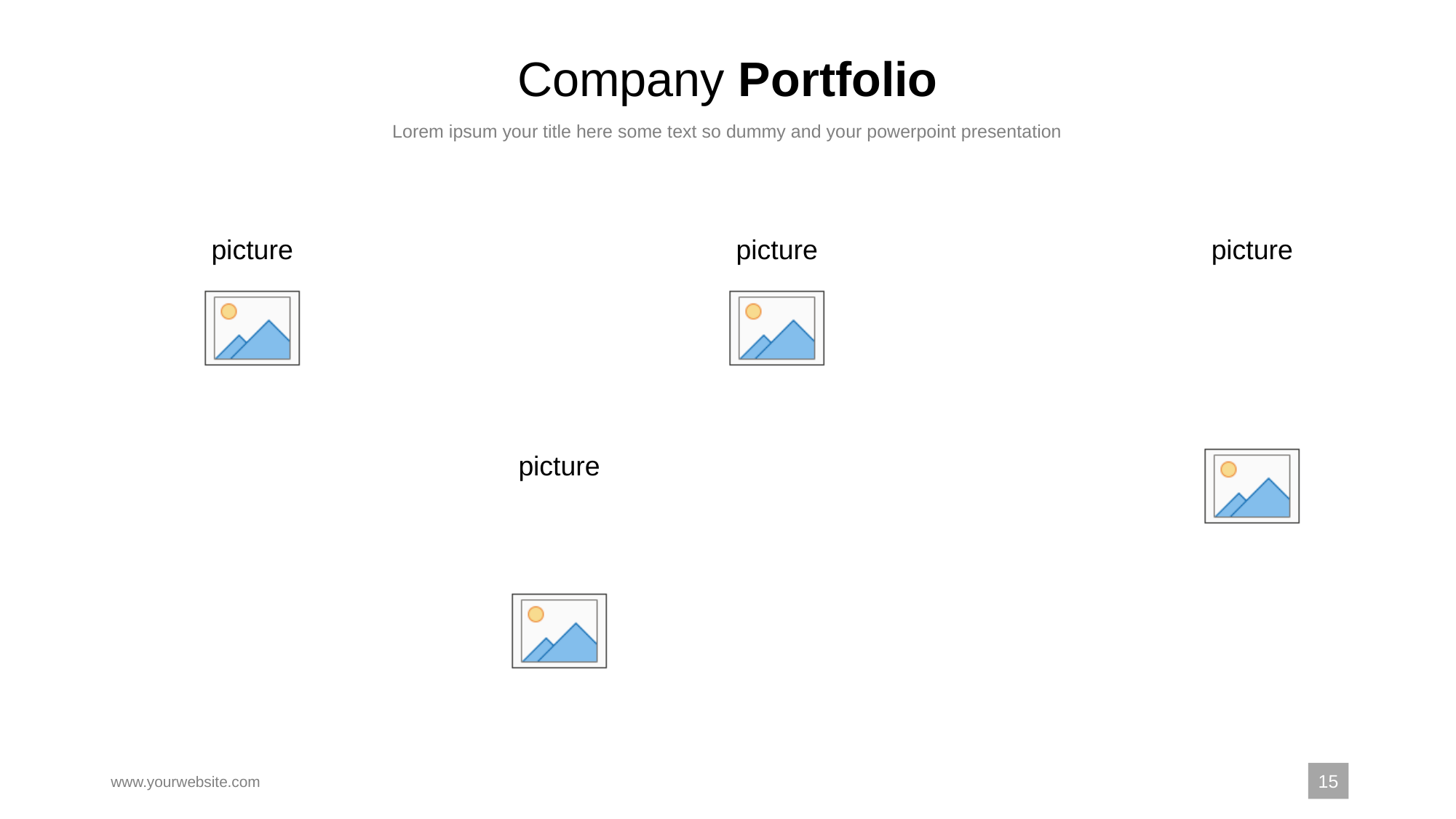

# Company Portfolio
Lorem ipsum your title here some text so dummy and your powerpoint presentation

15
www.yourwebsite.com